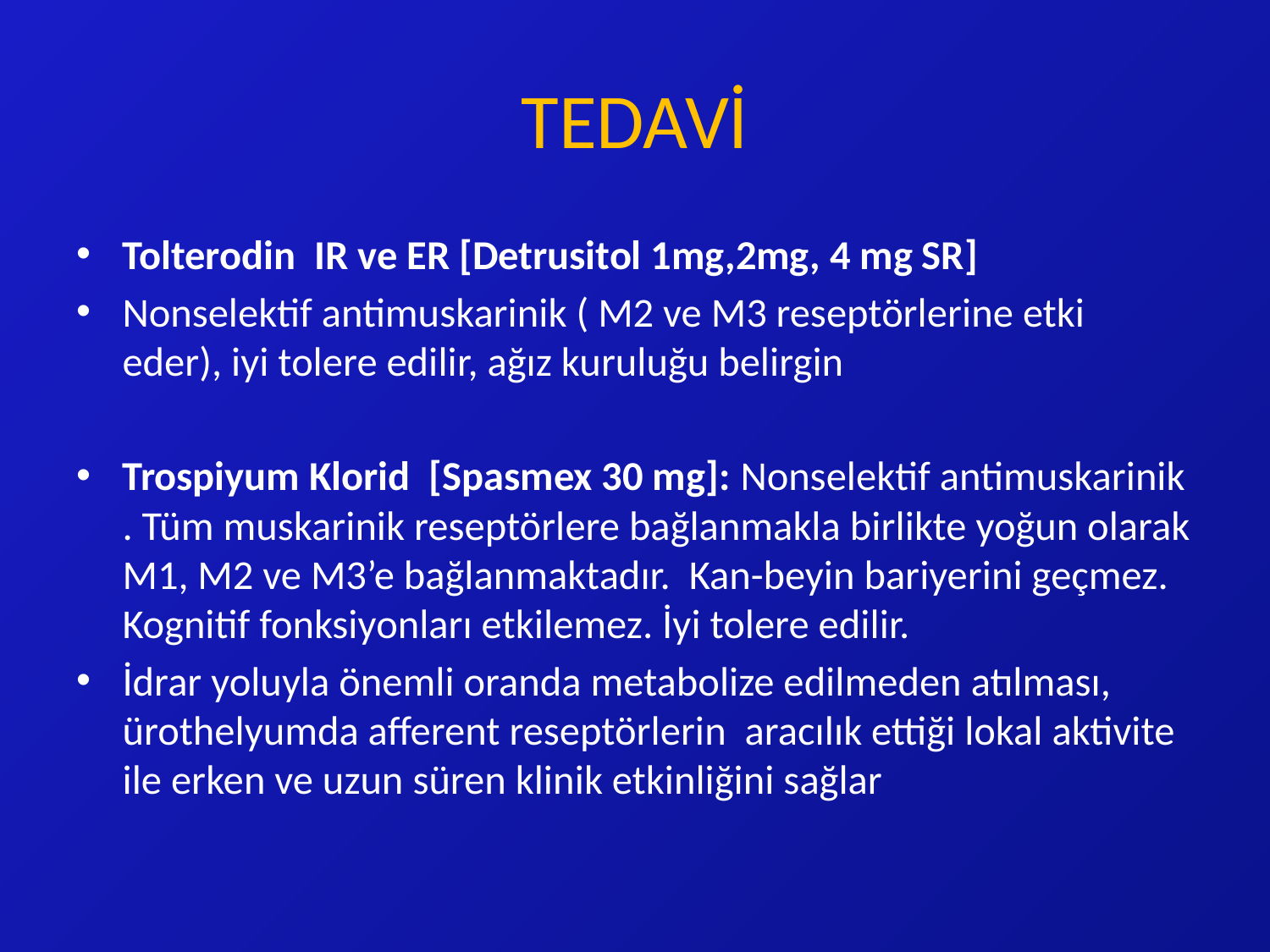

# TEDAVİ
Tolterodin  IR ve ER [Detrusitol 1mg,2mg, 4 mg SR]
Nonselektif antimuskarinik ( M2 ve M3 reseptörlerine etki eder), iyi tolere edilir, ağız kuruluğu belirgin

Trospiyum Klorid  [Spasmex 30 mg]: Nonselektif antimuskarinik . Tüm muskarinik reseptörlere bağlanmakla birlikte yoğun olarak M1, M2 ve M3’e bağlanmaktadır.  Kan-beyin bariyerini geçmez. Kognitif fonksiyonları etkilemez. İyi tolere edilir.
İdrar yoluyla önemli oranda metabolize edilmeden atılması, ürothelyumda afferent reseptörlerin  aracılık ettiği lokal aktivite ile erken ve uzun süren klinik etkinliğini sağlar